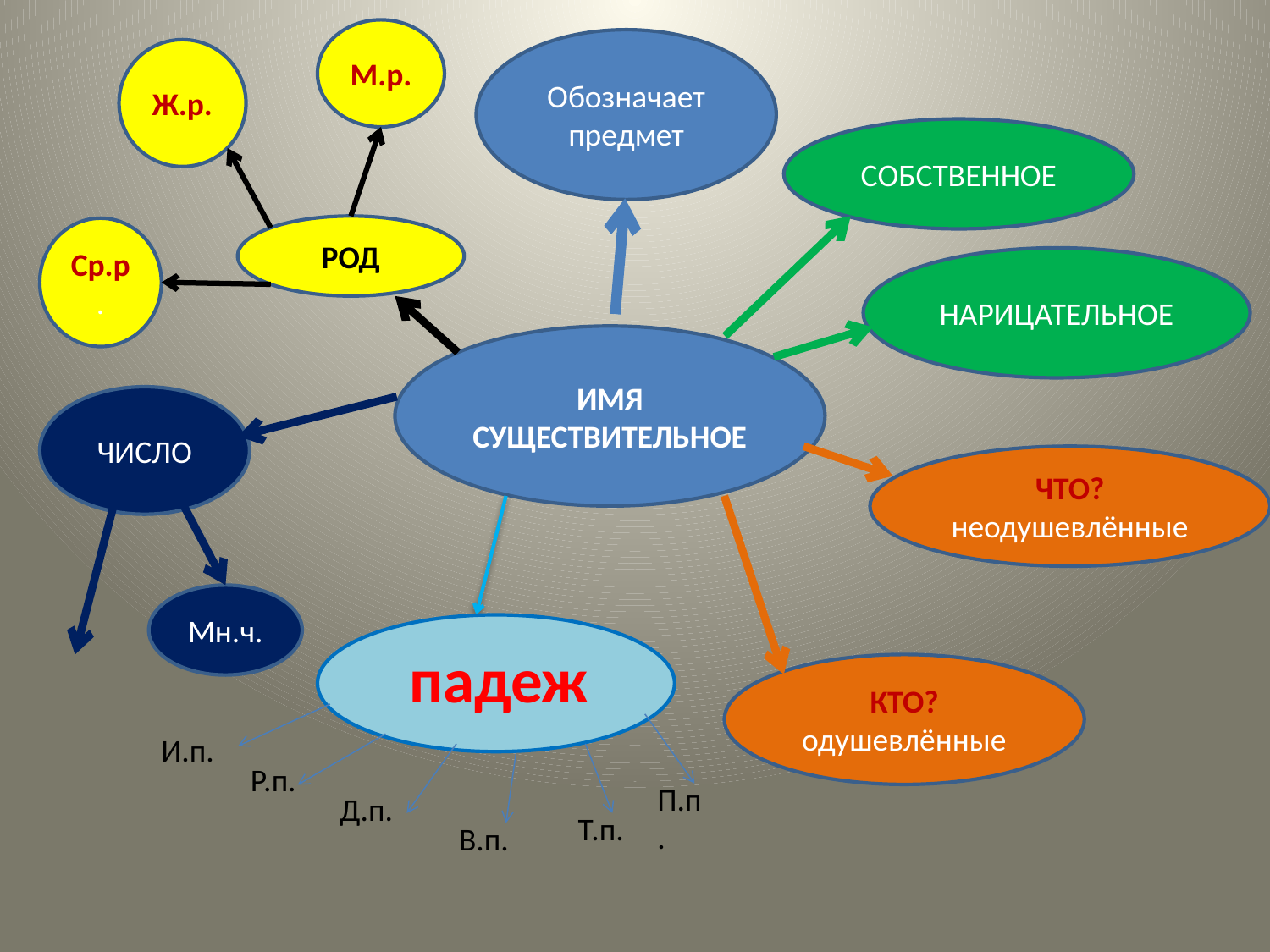

М.р.
Обозначает предмет
Ж.р.
СОБСТВЕННОЕ
РОД
Ср.р.
НАРИЦАТЕЛЬНОЕ
ИМЯ СУЩЕСТВИТЕЛЬНОЕ
ЧИСЛО
ЧТО?
неодушевлённые
Мн.ч.
          падеж

КТО?
одушевлённые
И.п.
Р.п.
П.п.
Д.п.
Т.п.
В.п.